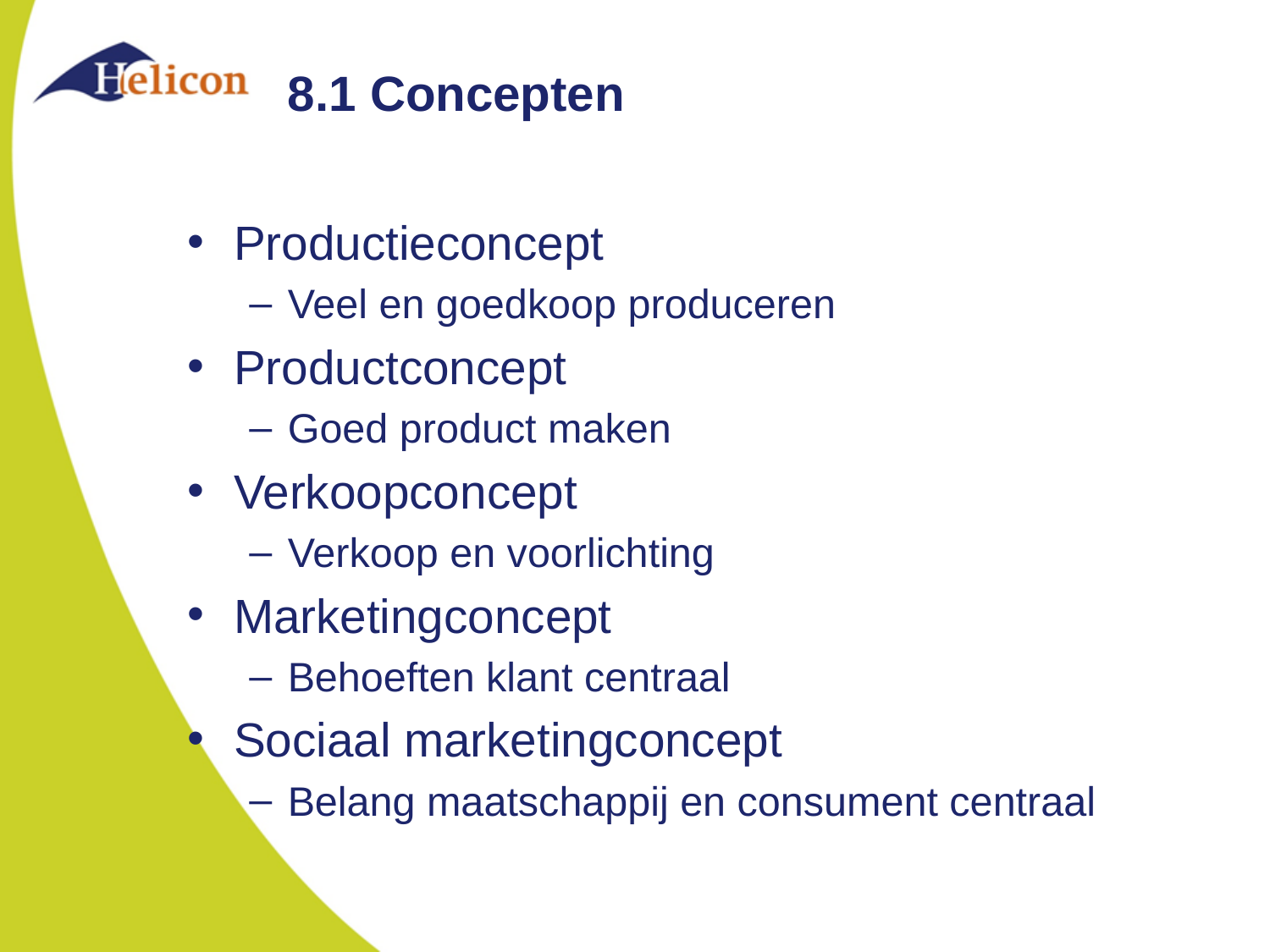

# 8.1 Concepten
Productieconcept
Veel en goedkoop produceren
Productconcept
Goed product maken
Verkoopconcept
Verkoop en voorlichting
Marketingconcept
Behoeften klant centraal
Sociaal marketingconcept
Belang maatschappij en consument centraal